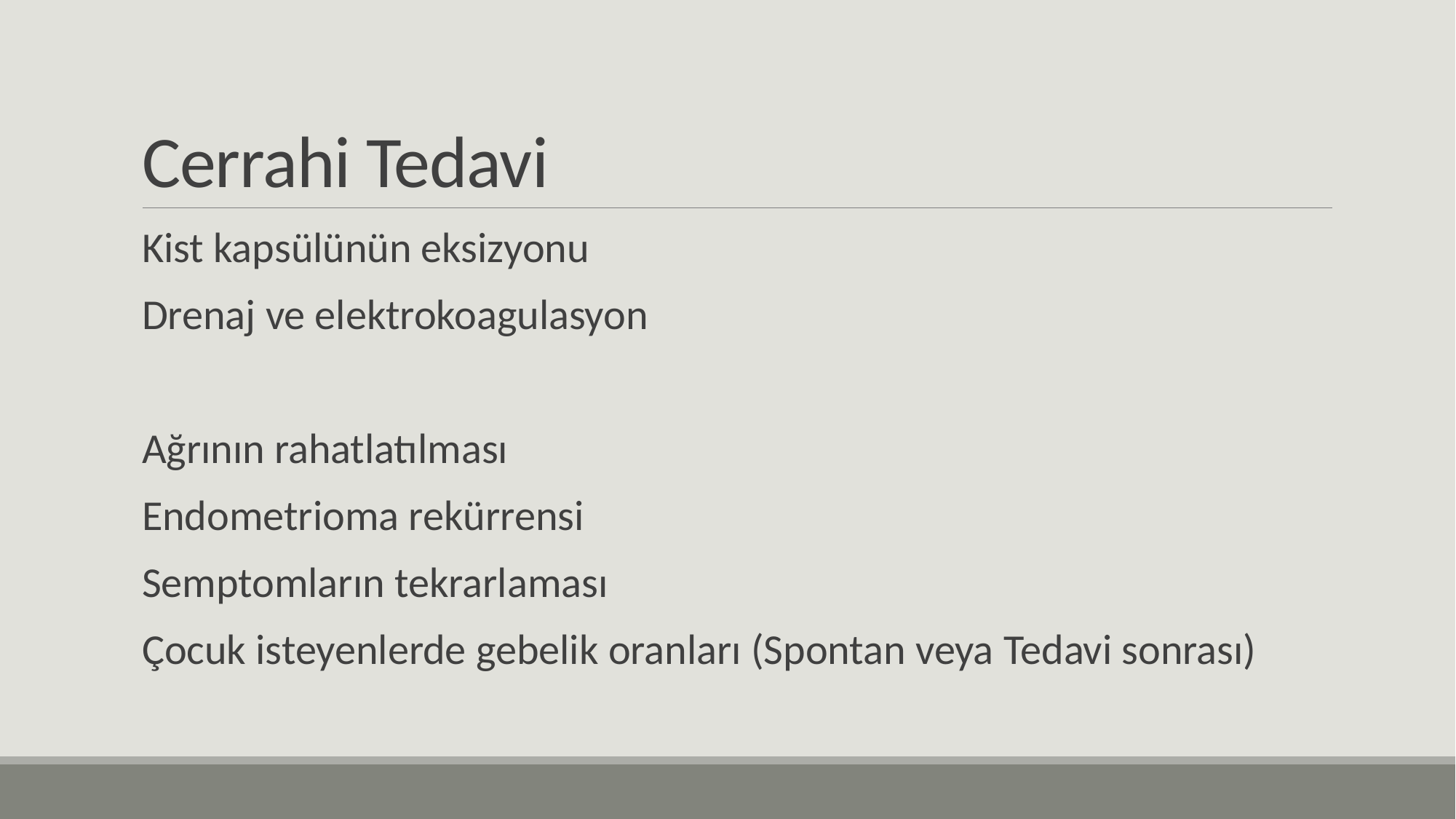

# Cerrahi Tedavi
Kist kapsülünün eksizyonu
Drenaj ve elektrokoagulasyon

Ağrının rahatlatılması
Endometrioma rekürrensi
Semptomların tekrarlaması
Çocuk isteyenlerde gebelik oranları (Spontan veya Tedavi sonrası)